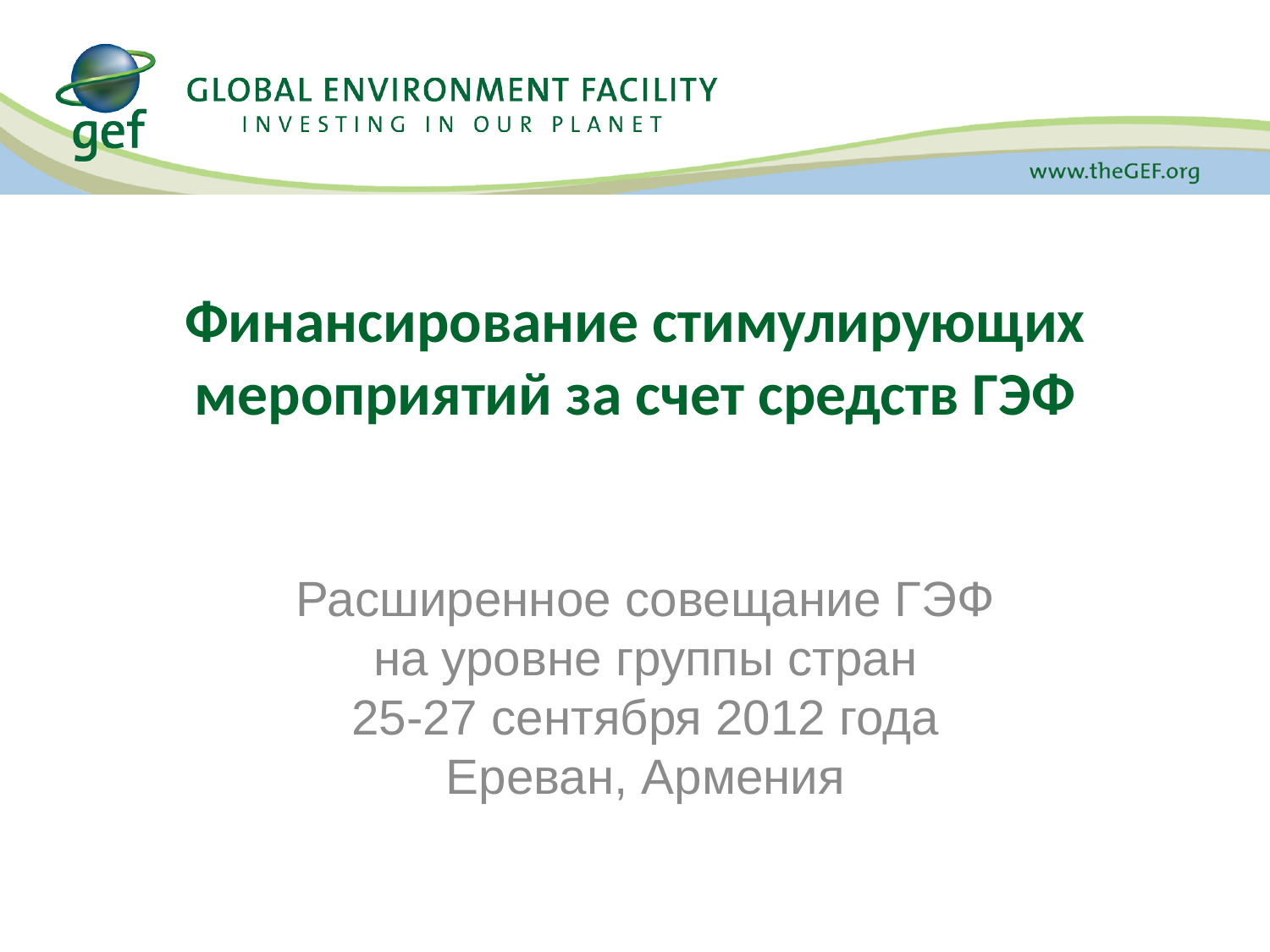

# Финансирование стимулирующих мероприятий за счет средств ГЭФ
Расширенное совещание ГЭФ
на уровне группы стран
25-27 сентября 2012 года
Ереван, Армения